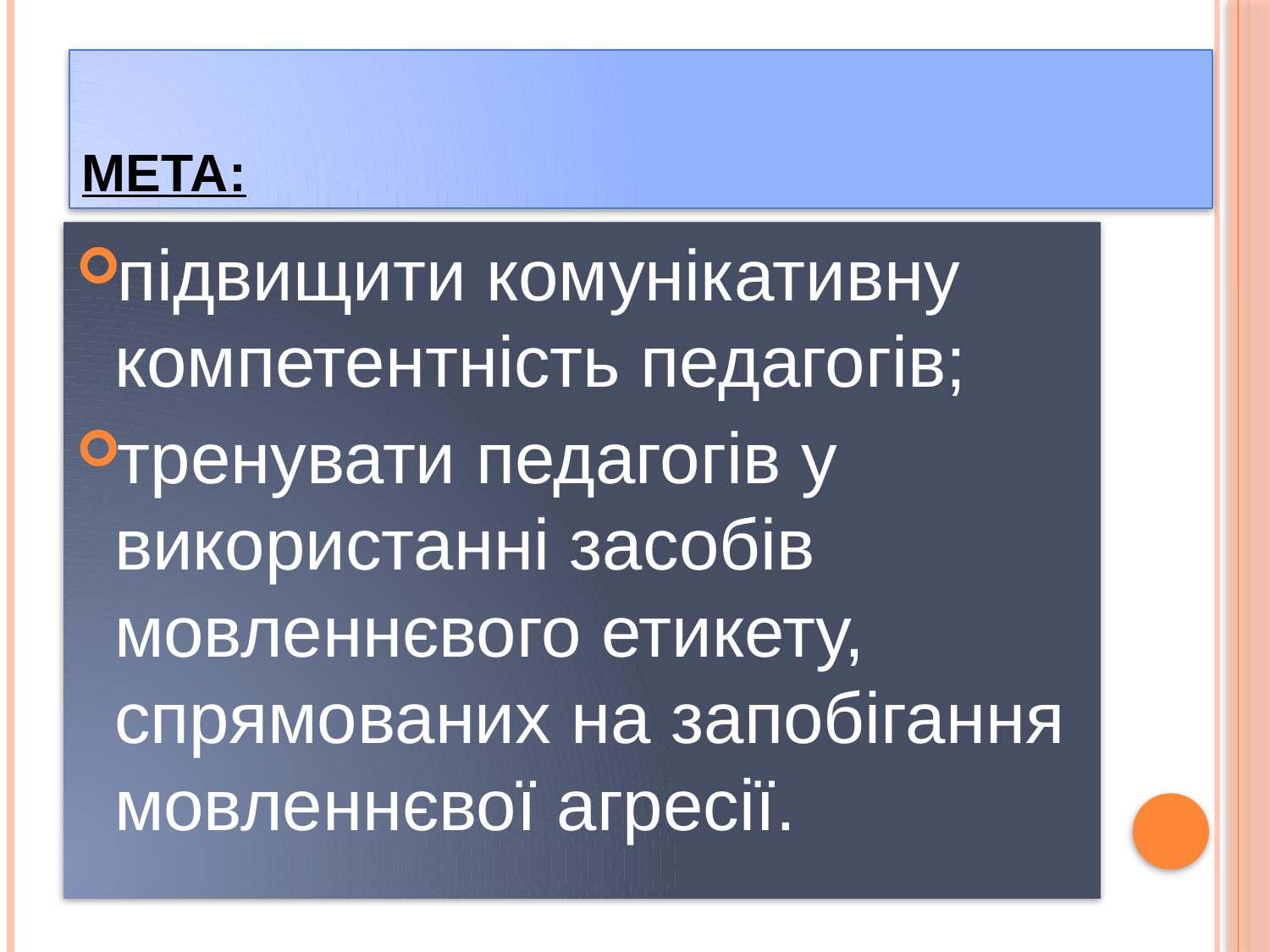

# Мета:
підвищити комунікативну компетентність педагогів;
тренувати педагогів у використанні засобів мовленнєвого етикету, спрямованих на запобігання мовленнєвої агресії.